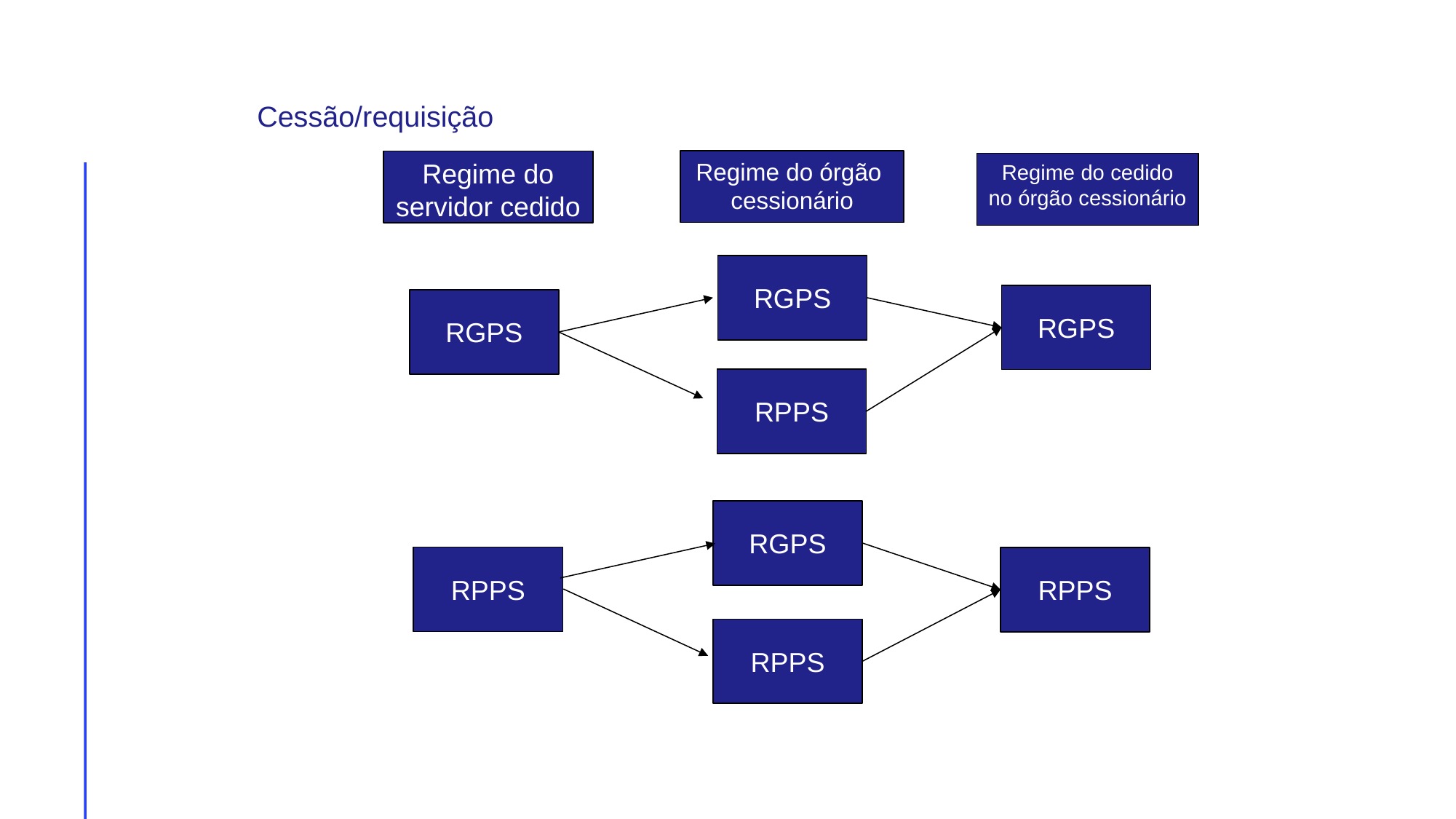

Cessão/requisição
Regime do órgão  cessionário
Regime do servidor cedido

Regime do cedido no órgão cessionário

RGPS

RGPS

RGPS

RPPS

RGPS

RPPS

RPPS

RPPS